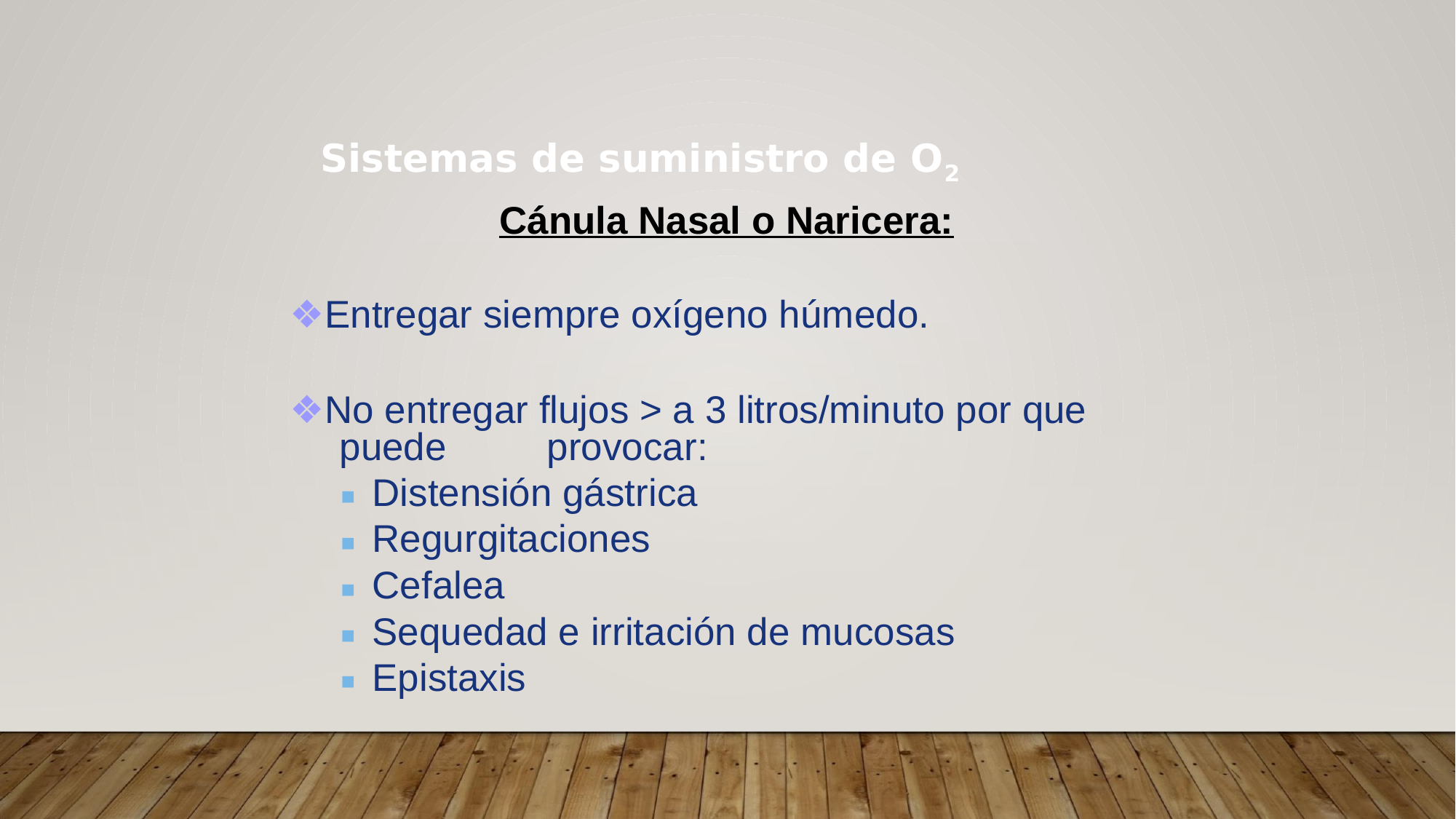

Sistemas de suministro de O2
Cánula Nasal o Naricera:

❖Entregar siempre oxígeno húmedo.

❖No entregar flujos > a 3 litros/minuto por que  puede	provocar:
Distensión gástrica
Regurgitaciones
Cefalea
Sequedad e irritación de mucosas
Epistaxis